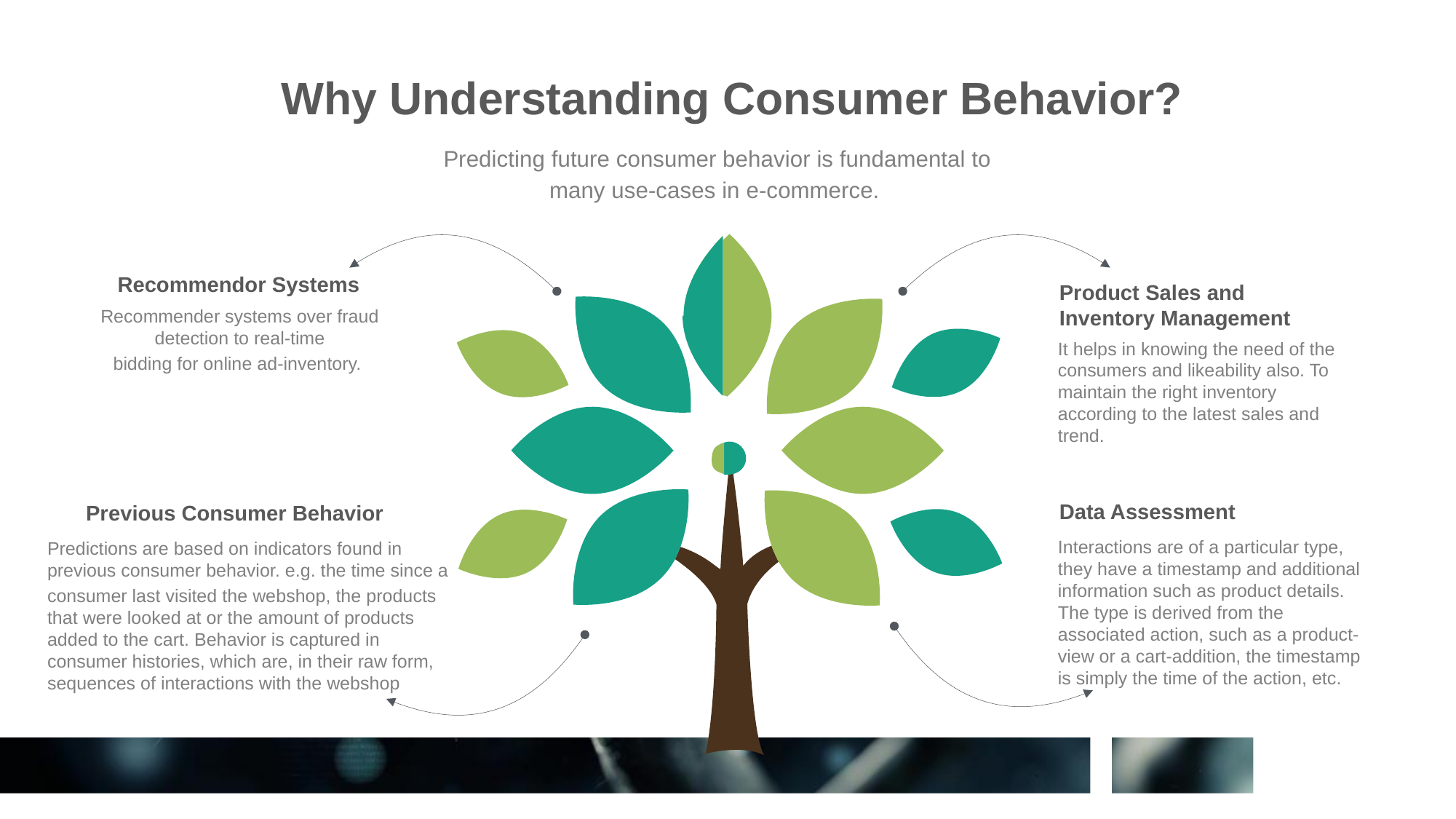

Why Understanding Consumer Behavior?
Predicting future consumer behavior is fundamental to
many use-cases in e-commerce.

Recommendor Systems
Product Sales and Inventory Management
It helps in knowing the need of the consumers and likeability also. To maintain the right inventory according to the latest sales and trend.
Recommender systems over fraud detection to real-time
bidding for online ad-inventory.

Data Assessment
Interactions are of a particular type, they have a timestamp and additional information such as product details. The type is derived from the associated action, such as a product-view or a cart-addition, the timestamp is simply the time of the action, etc.
Previous Consumer Behavior
Predictions are based on indicators found in previous consumer behavior. e.g. the time since a
consumer last visited the webshop, the products that were looked at or the amount of products added to the cart. Behavior is captured in consumer histories, which are, in their raw form, sequences of interactions with the webshop